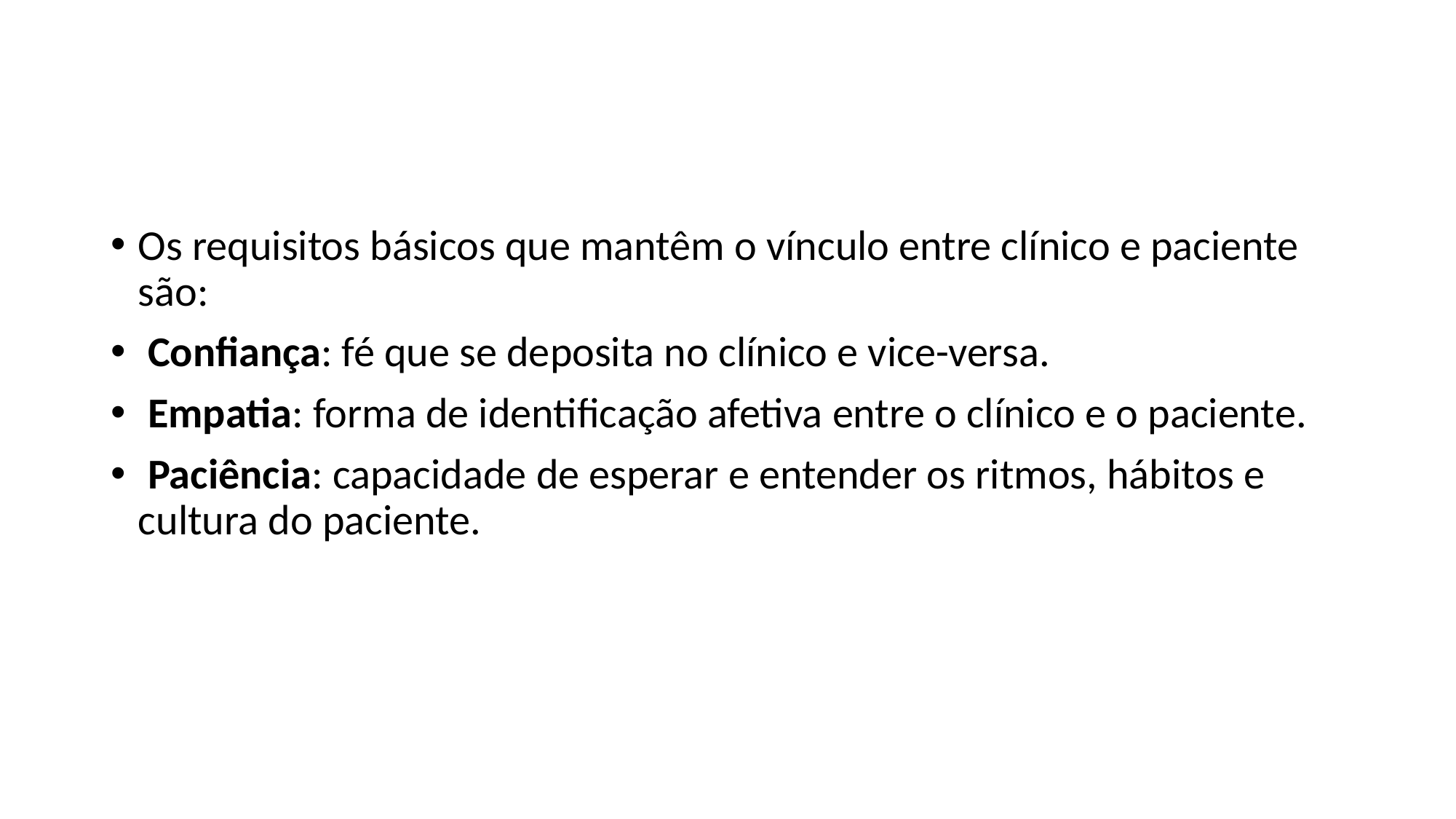

#
Os requisitos básicos que mantêm o vínculo entre clínico e paciente são:
 Confiança: fé que se deposita no clínico e vice-versa.
 Empatia: forma de identificação afetiva entre o clínico e o paciente.
 Paciência: capacidade de esperar e entender os ritmos, hábitos e cultura do paciente.